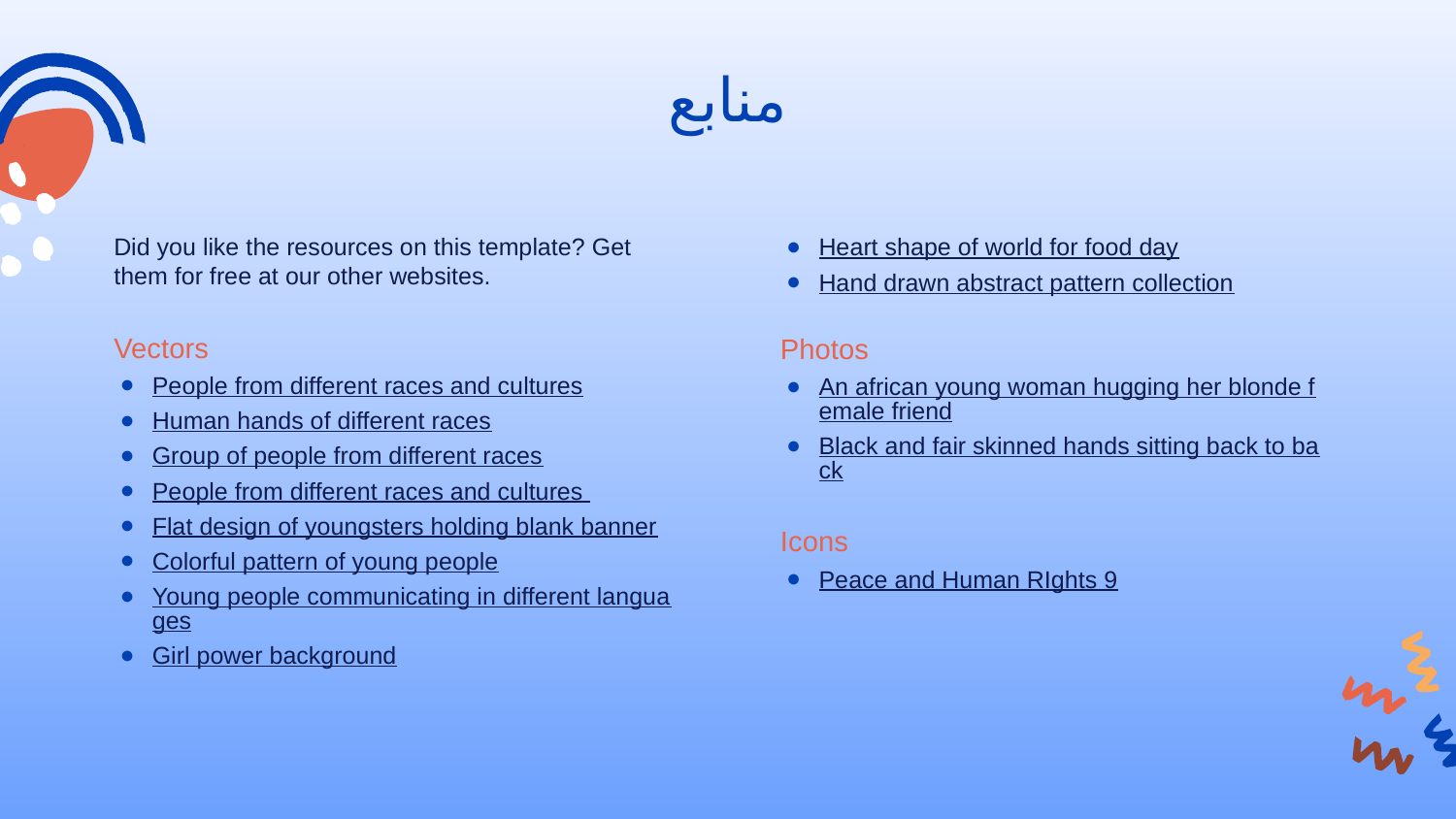

# منابع
Did you like the resources on this template? Get them for free at our other websites.

Vectors
People from different races and cultures
Human hands of different races
Group of people from different races
People from different races and cultures
Flat design of youngsters holding blank banner
Colorful pattern of young people
Young people communicating in different languages
Girl power background
Heart shape of world for food day
Hand drawn abstract pattern collection

Photos
An african young woman hugging her blonde female friend
Black and fair skinned hands sitting back to back

Icons
Peace and Human RIghts 9